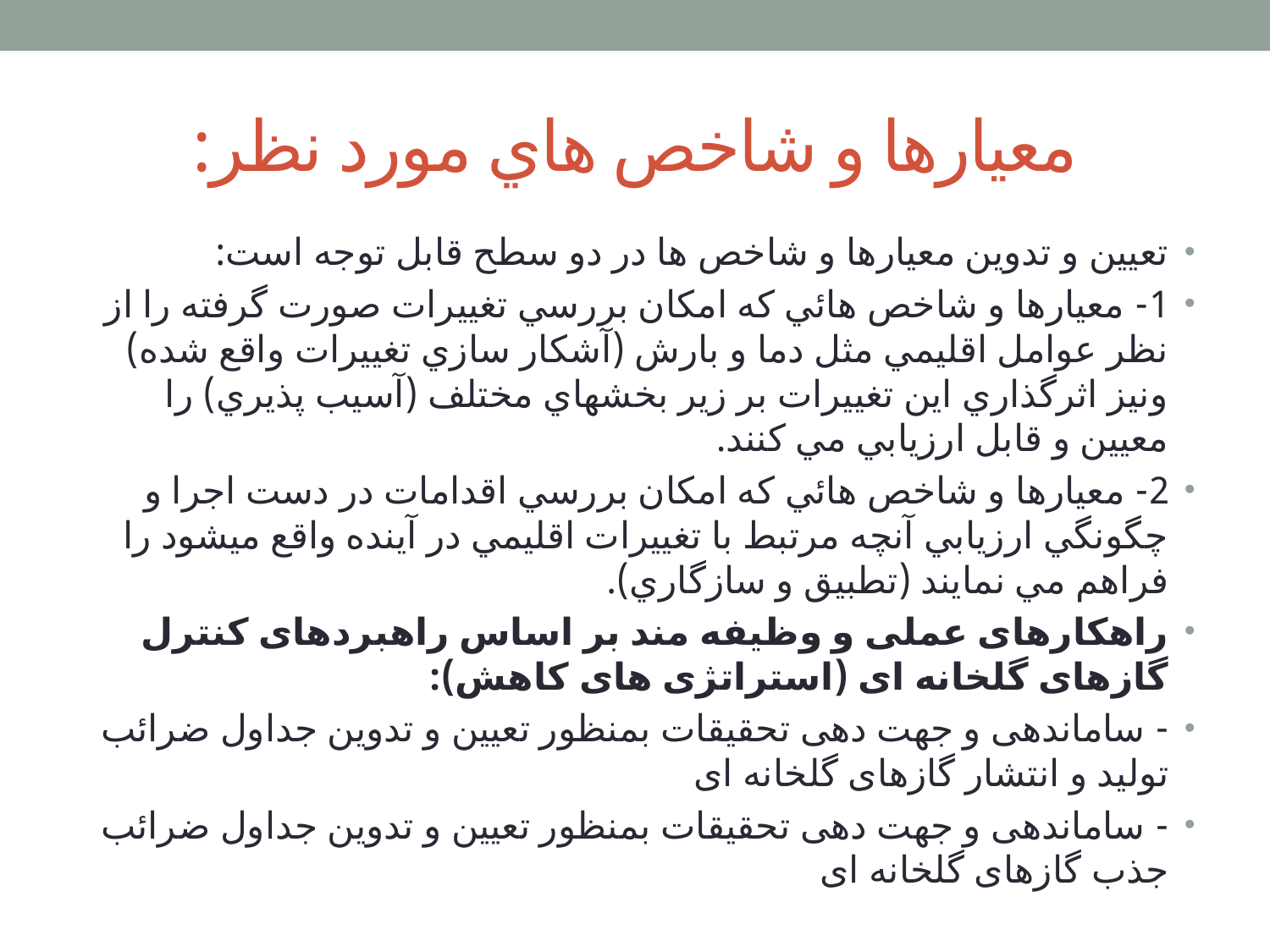

# معيارها و شاخص هاي مورد نظر:
تعيين و تدوين معيارها و شاخص ها در دو سطح قابل توجه است:
1- معيارها و شاخص هائي که امکان بررسي تغييرات صورت گرفته را از نظر عوامل اقليمي مثل دما و بارش (آشکار سازي تغييرات واقع شده) ونيز اثرگذاري اين تغييرات بر زير بخشهاي مختلف (آسيب پذيري) را معيين و قابل ارزيابي مي کنند.
2- معيارها و شاخص هائي که امکان بررسي اقدامات در دست اجرا و چگونگي ارزيابي آنچه مرتبط با تغييرات اقليمي در آينده واقع ميشود را فراهم مي نمايند (تطبيق و سازگاري).
راهکارهای عملی و وظیفه مند بر اساس راهبردهای کنترل گازهای گلخانه ای (استراتژی های کاهش):
- ساماندهی و جهت دهی تحقیقات بمنظور تعیین و تدوین جداول ضرائب تولید و انتشار گازهای گلخانه ای
- ساماندهی و جهت دهی تحقیقات بمنظور تعیین و تدوین جداول ضرائب جذب گازهای گلخانه ای